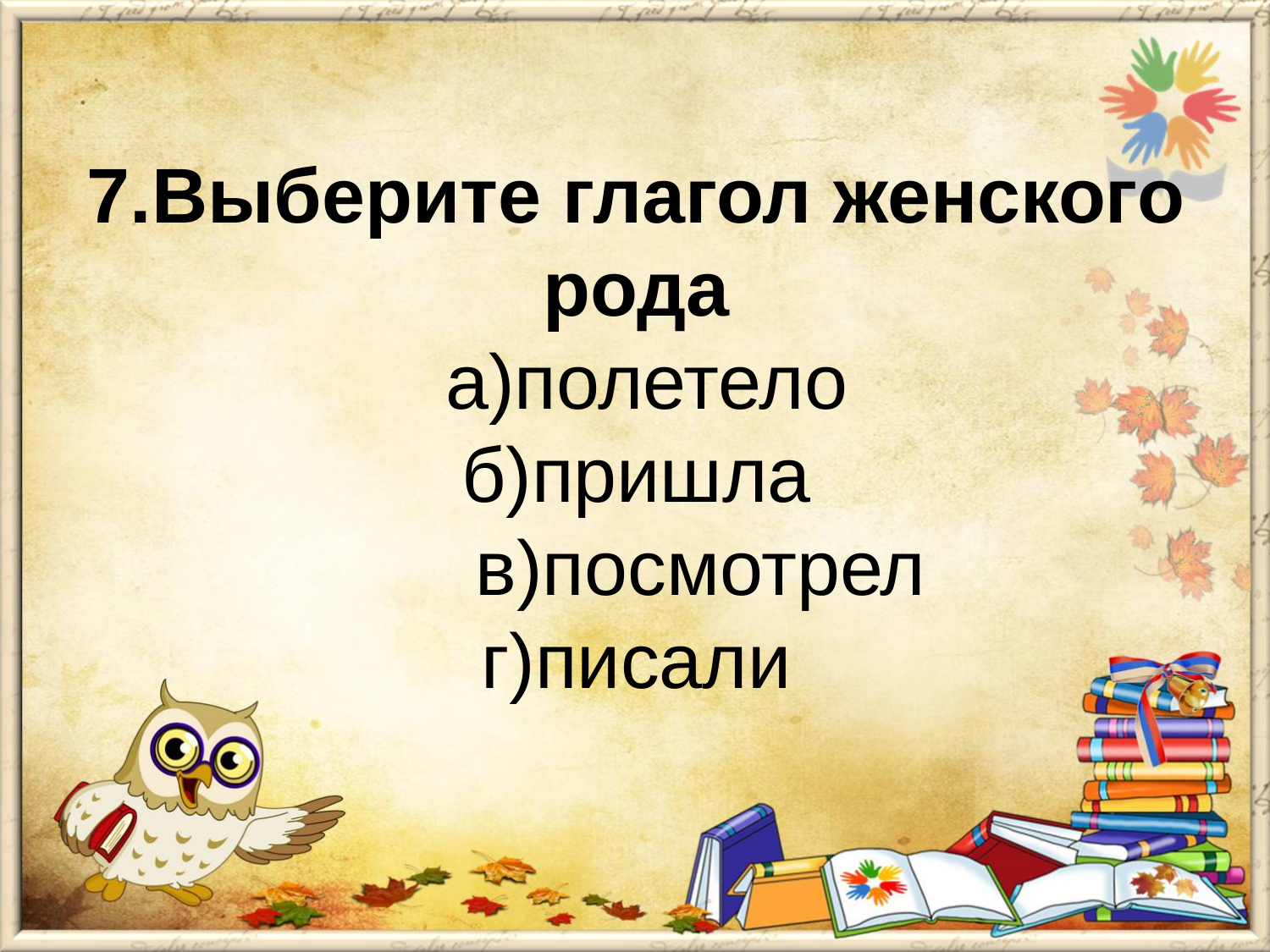

# 7.Выберите глагол женского рода а)полетело б)пришла в)посмотрел г)писали